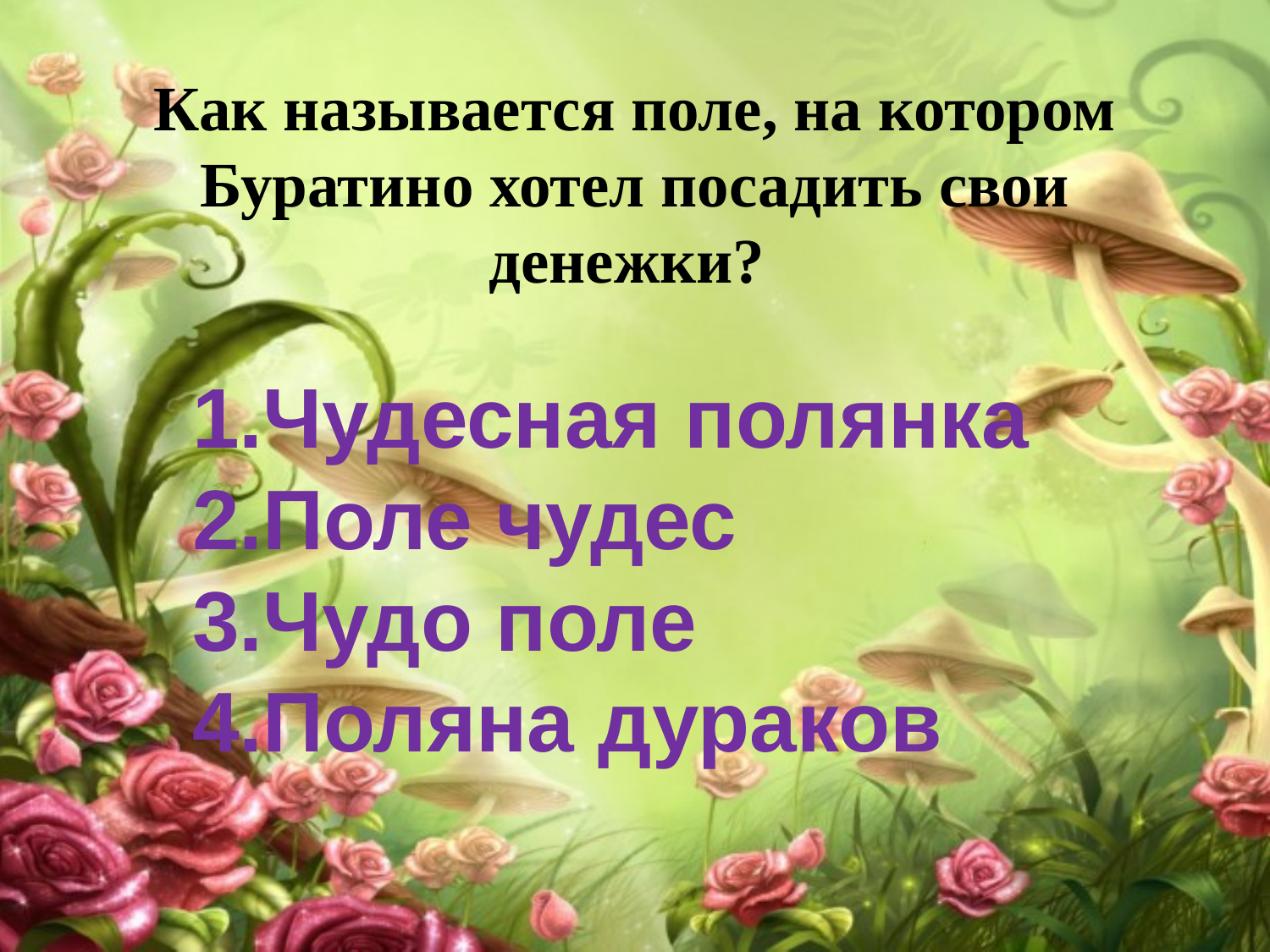

Как называется поле, на котором Буратино хотел посадить свои денежки?
Чудесная полянка
Поле чудес
Чудо поле
Поляна дураков